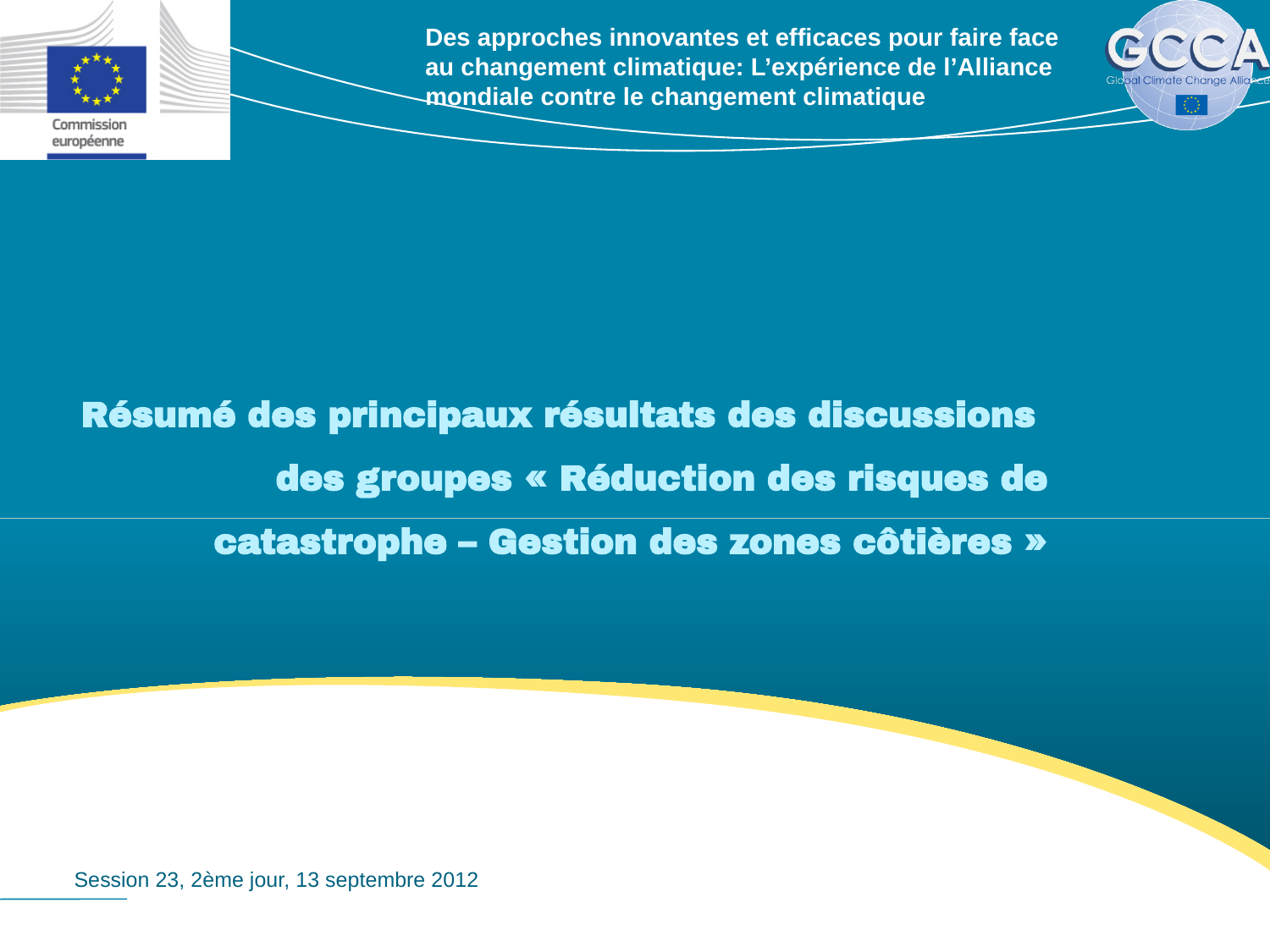

# Résumé des principaux résultats des discussions des groupes « Réduction des risques de catastrophe – Gestion des zones côtières »
Session 23, 2ème jour, 13 septembre 2012